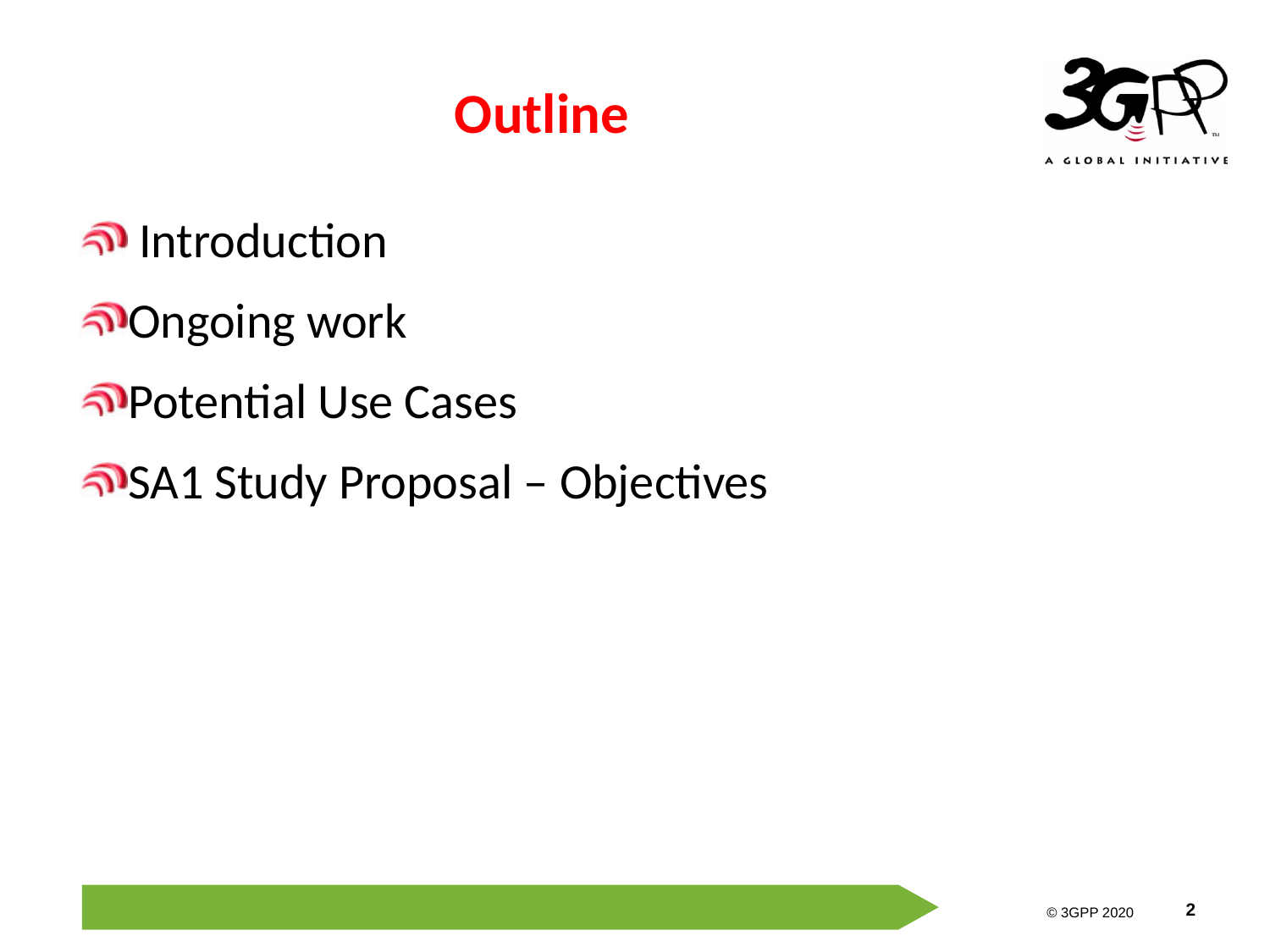

# Outline
 Introduction
Ongoing work
Potential Use Cases
SA1 Study Proposal – Objectives